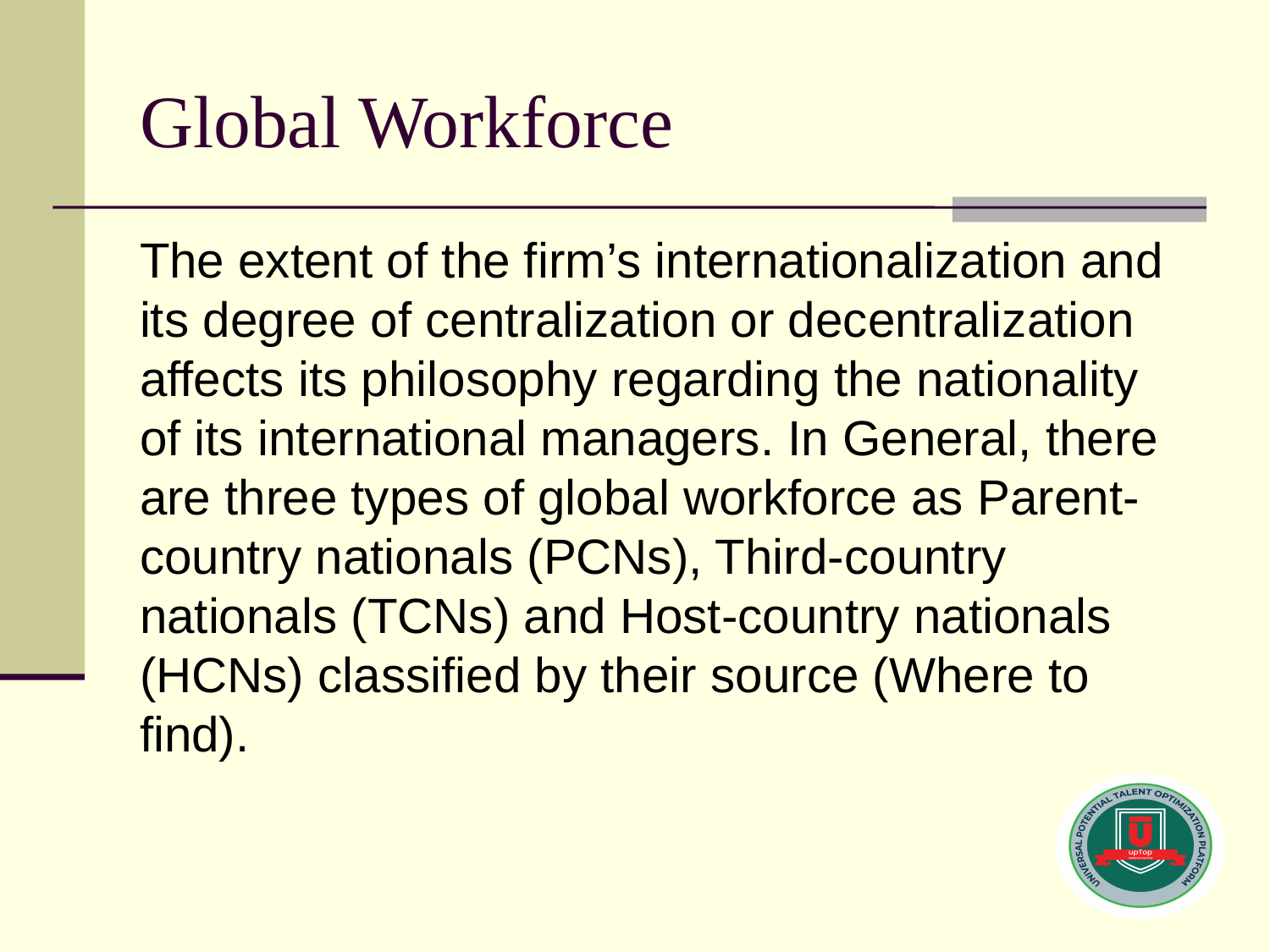

# Global Workforce
The extent of the firm’s internationalization and its degree of centralization or decentralization affects its philosophy regarding the nationality of its international managers. In General, there are three types of global workforce as Parent-country nationals (PCNs), Third-country nationals (TCNs) and Host-country nationals (HCNs) classified by their source (Where to find).